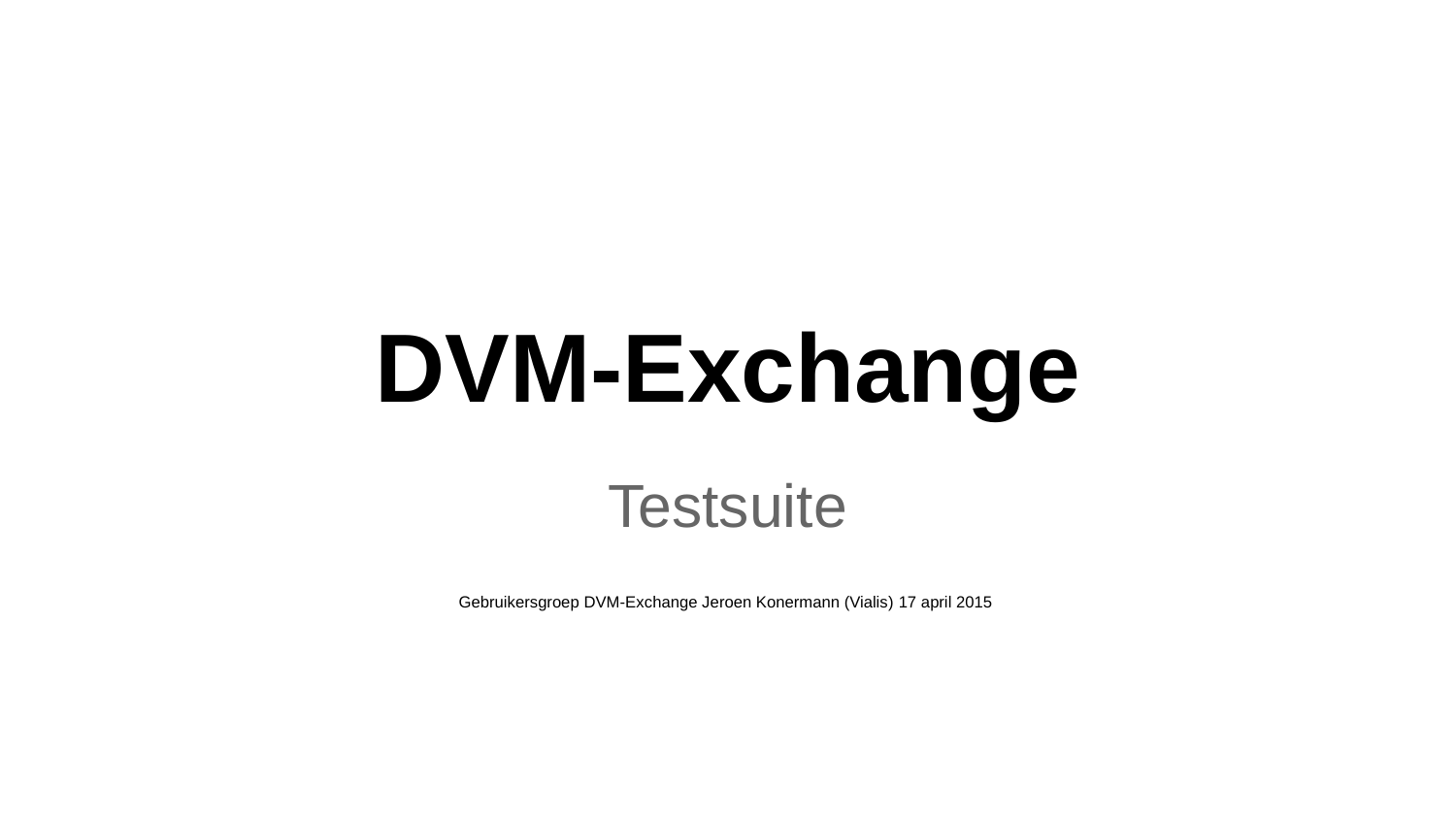

# DVM-Exchange
Testsuite
Gebruikersgroep DVM-Exchange Jeroen Konermann (Vialis) 17 april 2015